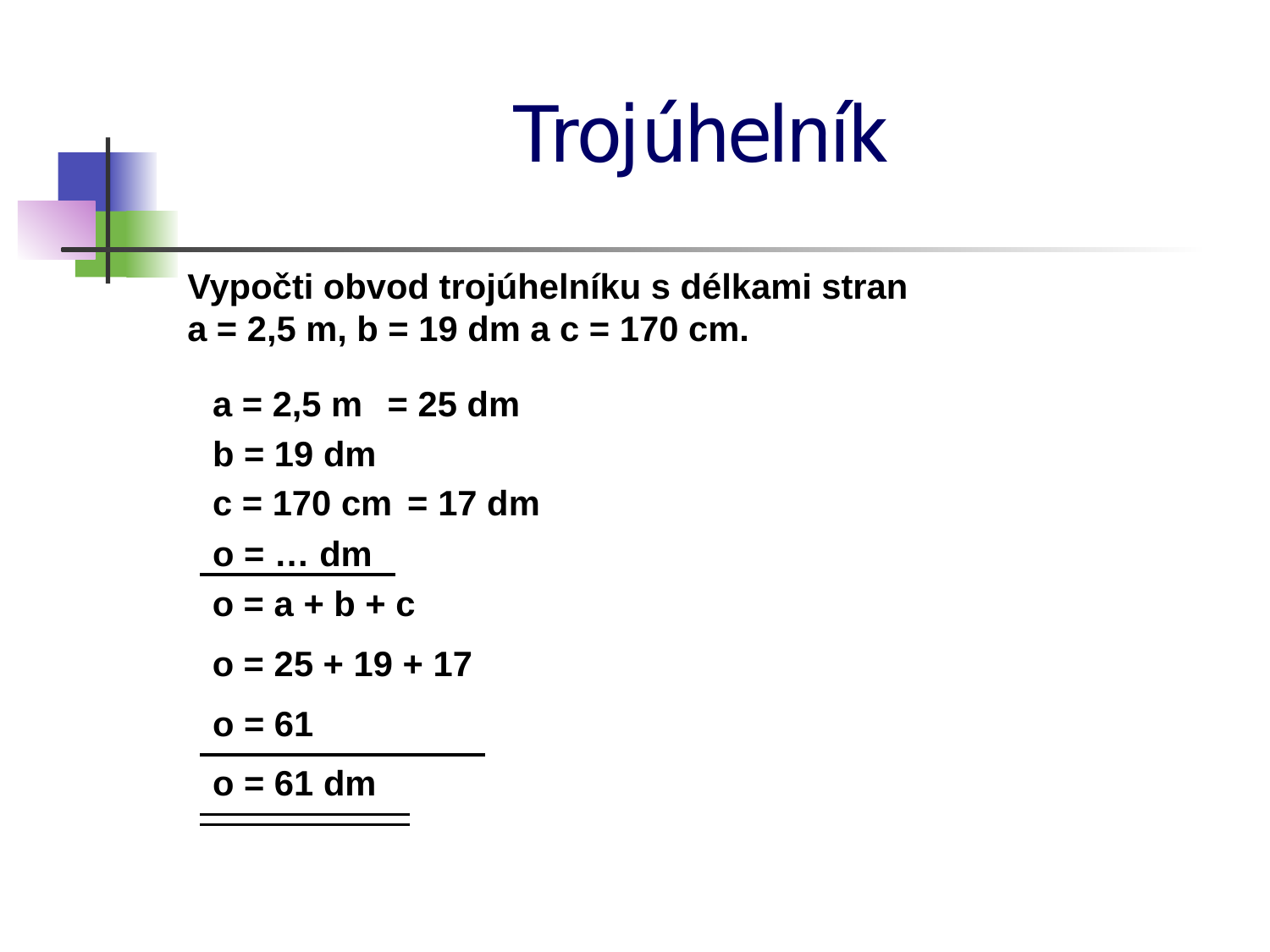

# Trojúhelník
Vypočti obvod trojúhelníku s délkami stran a = 2,5 m, b = 19 dm a c = 170 cm.
a = 2,5 m
= 25 dm
b = 19 dm
c = 170 cm
= 17 dm
o = … dm
o = a + b + c
o = 25 + 19 + 17
o = 61
o = 61 dm